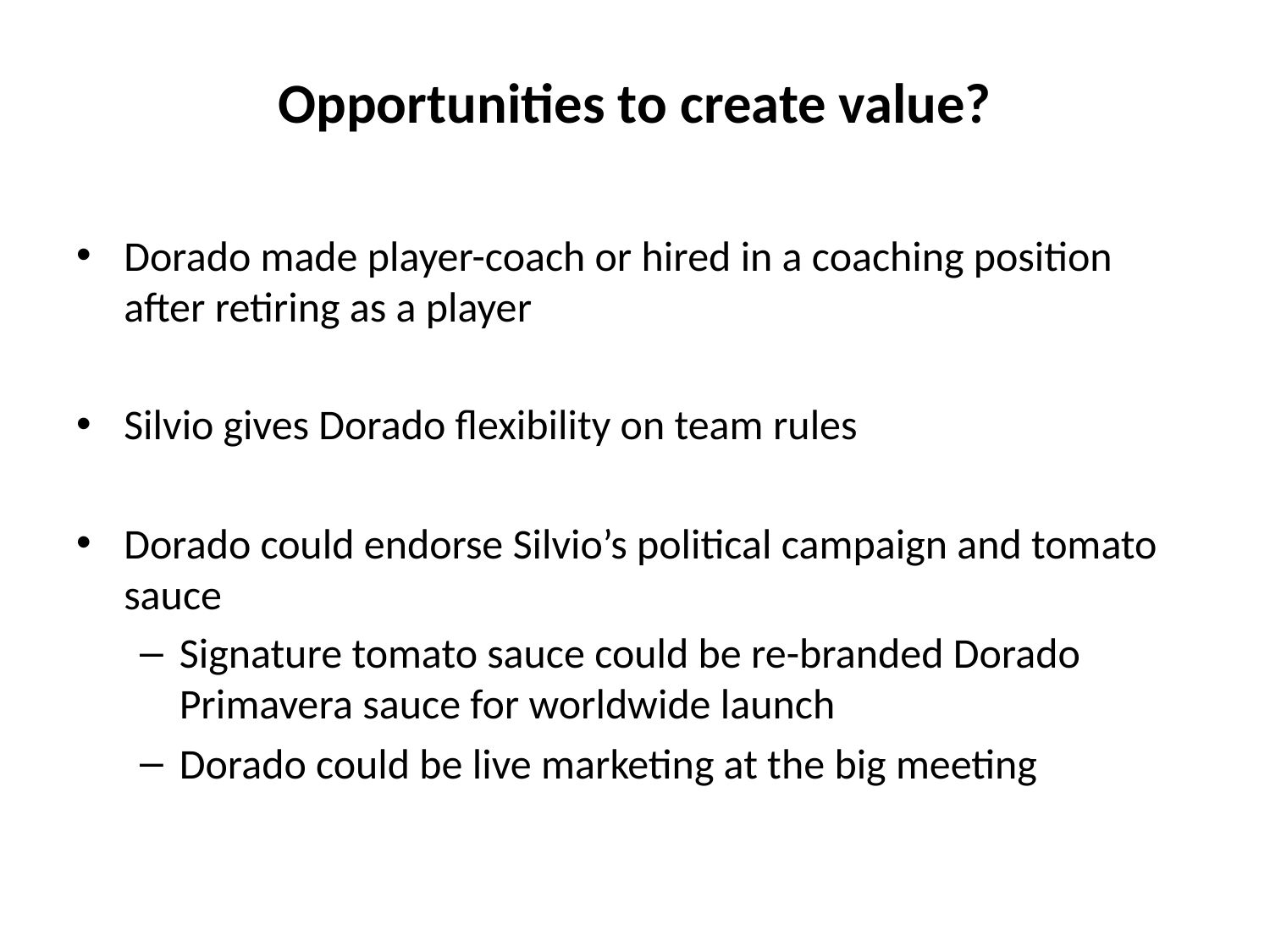

# Opportunities to create value?
Dorado made player-coach or hired in a coaching position after retiring as a player

Silvio gives Dorado flexibility on team rules

Dorado could endorse Silvio’s political campaign and tomato sauce
Signature tomato sauce could be re-branded Dorado Primavera sauce for worldwide launch
Dorado could be live marketing at the big meeting